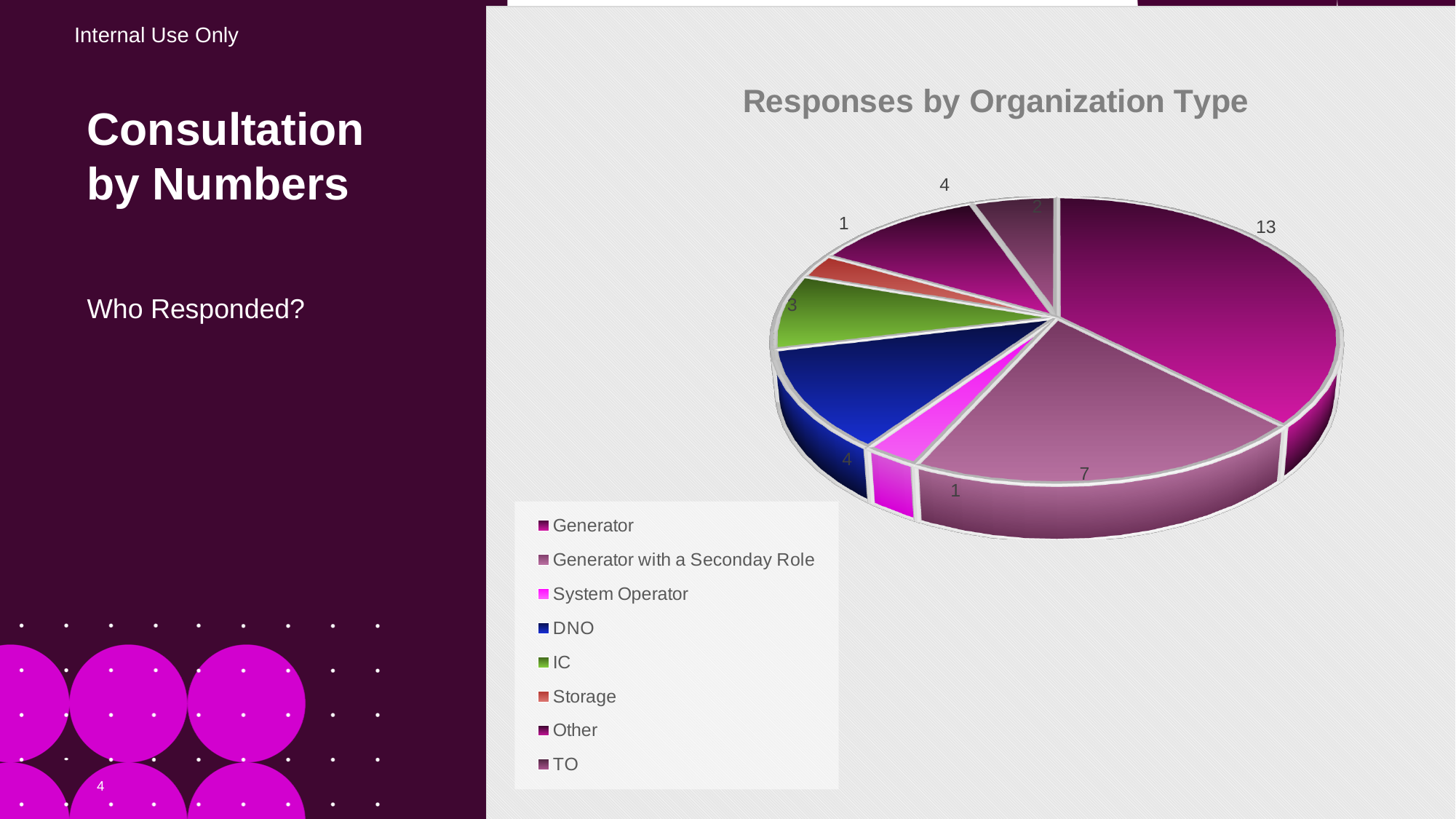

[unsupported chart]

# Consultation by Numbers
Who Responded?

### Chart: Responses

| Category |
|---|